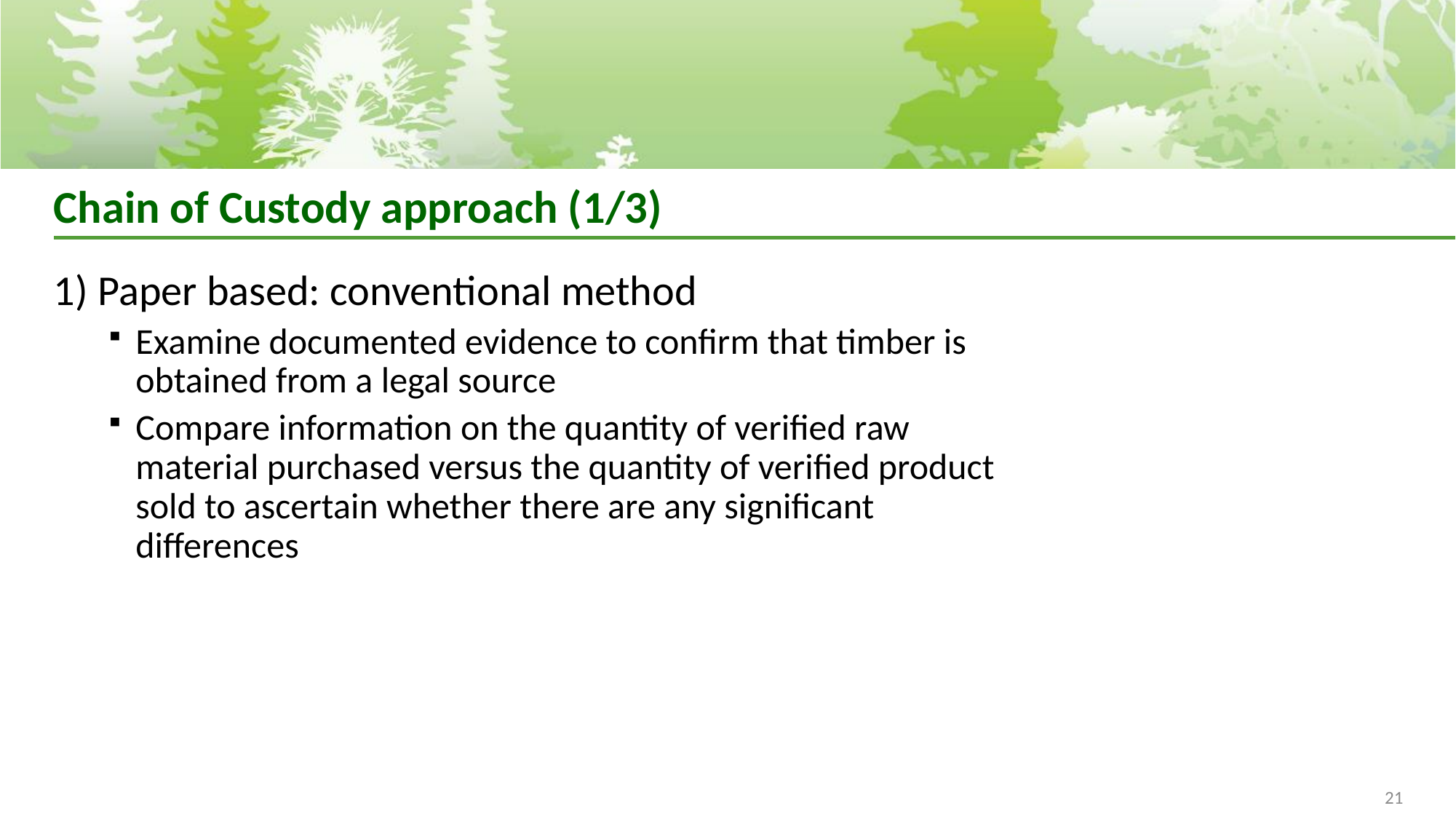

# Chain of Custody approach (1/3)
1) Paper based: conventional method
Examine documented evidence to confirm that timber is obtained from a legal source
Compare information on the quantity of verified raw material purchased versus the quantity of verified product sold to ascertain whether there are any significant differences
21